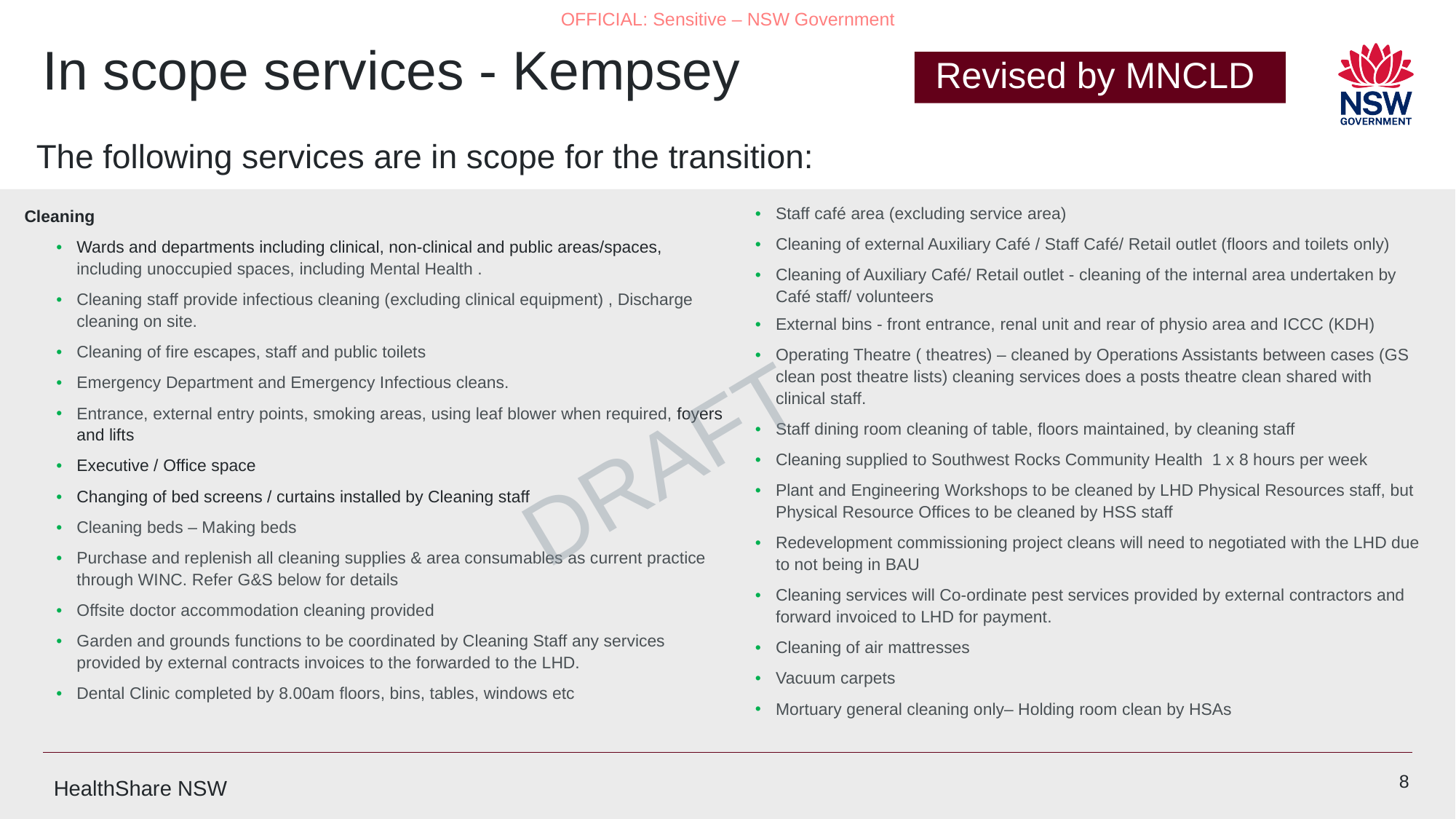

# In scope services - Kempsey
Revised by MNCLD
The following services are in scope for the transition:
| Cleaning Wards and departments including clinical, non-clinical and public areas/spaces, including unoccupied spaces, including Mental Health .  Cleaning staff provide infectious cleaning (excluding clinical equipment) , Discharge cleaning on site. Cleaning of fire escapes, staff and public toilets Emergency Department and Emergency Infectious cleans.  Entrance, external entry points, smoking areas, using leaf blower when required, foyers and lifts  Executive / Office space Changing of bed screens / curtains installed by Cleaning staff Cleaning beds – Making beds Purchase and replenish all cleaning supplies & area consumables as current practice through WINC. Refer G&S below for details Offsite doctor accommodation cleaning provided Garden and grounds functions to be coordinated by Cleaning Staff any services provided by external contracts invoices to the forwarded to the LHD. Dental Clinic completed by 8.00am floors, bins, tables, windows etc | Staff café area (excluding service area) Cleaning of external Auxiliary Café / Staff Café/ Retail outlet (floors and toilets only) Cleaning of Auxiliary Café/ Retail outlet - cleaning of the internal area undertaken by Café staff/ volunteers External bins - front entrance, renal unit and rear of physio area and ICCC (KDH) Operating Theatre ( theatres) – cleaned by Operations Assistants between cases (GS clean post theatre lists) cleaning services does a posts theatre clean shared with clinical staff. Staff dining room cleaning of table, floors maintained, by cleaning staff Cleaning supplied to Southwest Rocks Community Health 1 x 8 hours per week Plant and Engineering Workshops to be cleaned by LHD Physical Resources staff, but Physical Resource Offices to be cleaned by HSS staff Redevelopment commissioning project cleans will need to negotiated with the LHD due to not being in BAU Cleaning services will Co-ordinate pest services provided by external contractors and forward invoiced to LHD for payment. Cleaning of air mattresses Vacuum carpets Mortuary general cleaning only– Holding room clean by HSAs |
| --- | --- |
|  |  |
| --- | --- |
DRAFT
HealthShare NSW
8